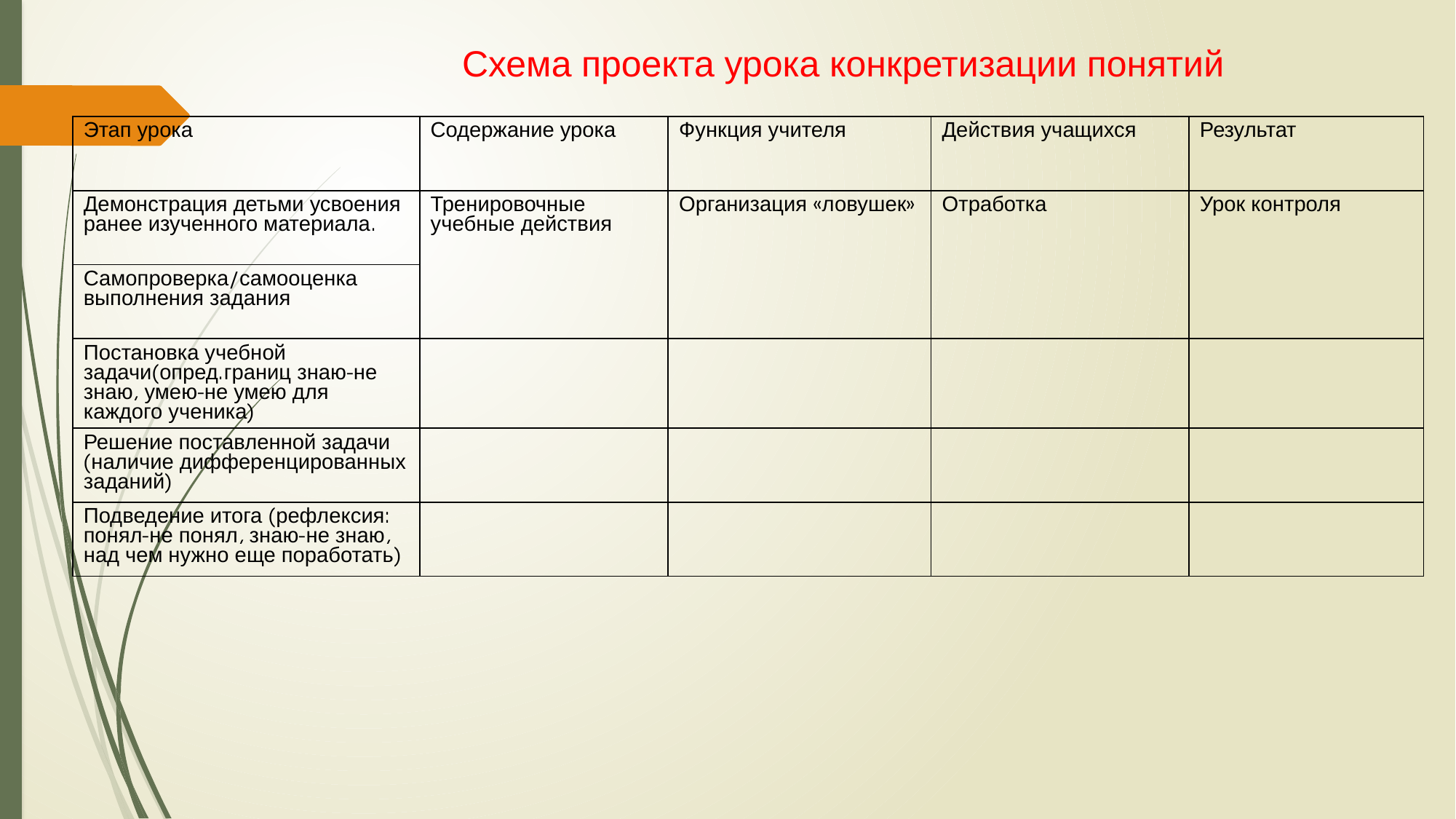

# Схема проекта урока конкретизации понятий
| Этап урока | Содержание урока | Функция учителя | Действия учащихся | Результат |
| --- | --- | --- | --- | --- |
| Демонстрация детьми усвоения ранее изученного материала. | Тренировочные учебные действия | Организация «ловушек» | Отработка | Урок контроля |
| Самопроверка/самооценка выполнения задания |  |  |  |  |
| Постановка учебной задачи(опред.границ знаю-не знаю, умею-не умею для каждого ученика) |  |  |  |  |
| Решение поставленной задачи (наличие дифференцированных заданий) |  |  |  |  |
| Подведение итога (рефлексия: понял-не понял, знаю-не знаю, над чем нужно еще поработать) |  |  |  |  |